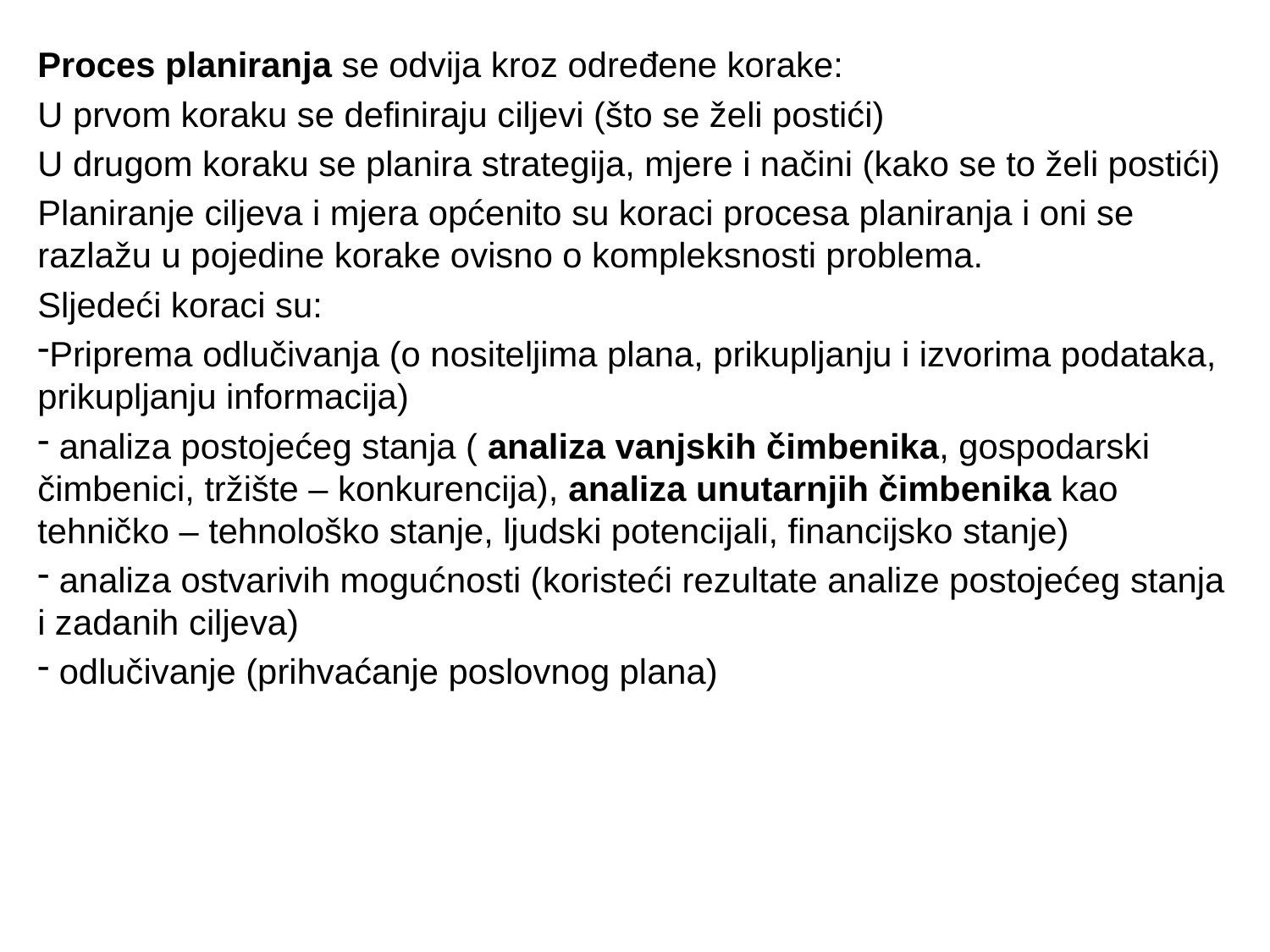

Proces planiranja se odvija kroz određene korake:
U prvom koraku se definiraju ciljevi (što se želi postići)
U drugom koraku se planira strategija, mjere i načini (kako se to želi postići)
Planiranje ciljeva i mjera općenito su koraci procesa planiranja i oni se razlažu u pojedine korake ovisno o kompleksnosti problema.
Sljedeći koraci su:
Priprema odlučivanja (o nositeljima plana, prikupljanju i izvorima podataka, prikupljanju informacija)
 analiza postojećeg stanja ( analiza vanjskih čimbenika, gospodarski čimbenici, tržište – konkurencija), analiza unutarnjih čimbenika kao tehničko – tehnološko stanje, ljudski potencijali, financijsko stanje)
 analiza ostvarivih mogućnosti (koristeći rezultate analize postojećeg stanja i zadanih ciljeva)
 odlučivanje (prihvaćanje poslovnog plana)